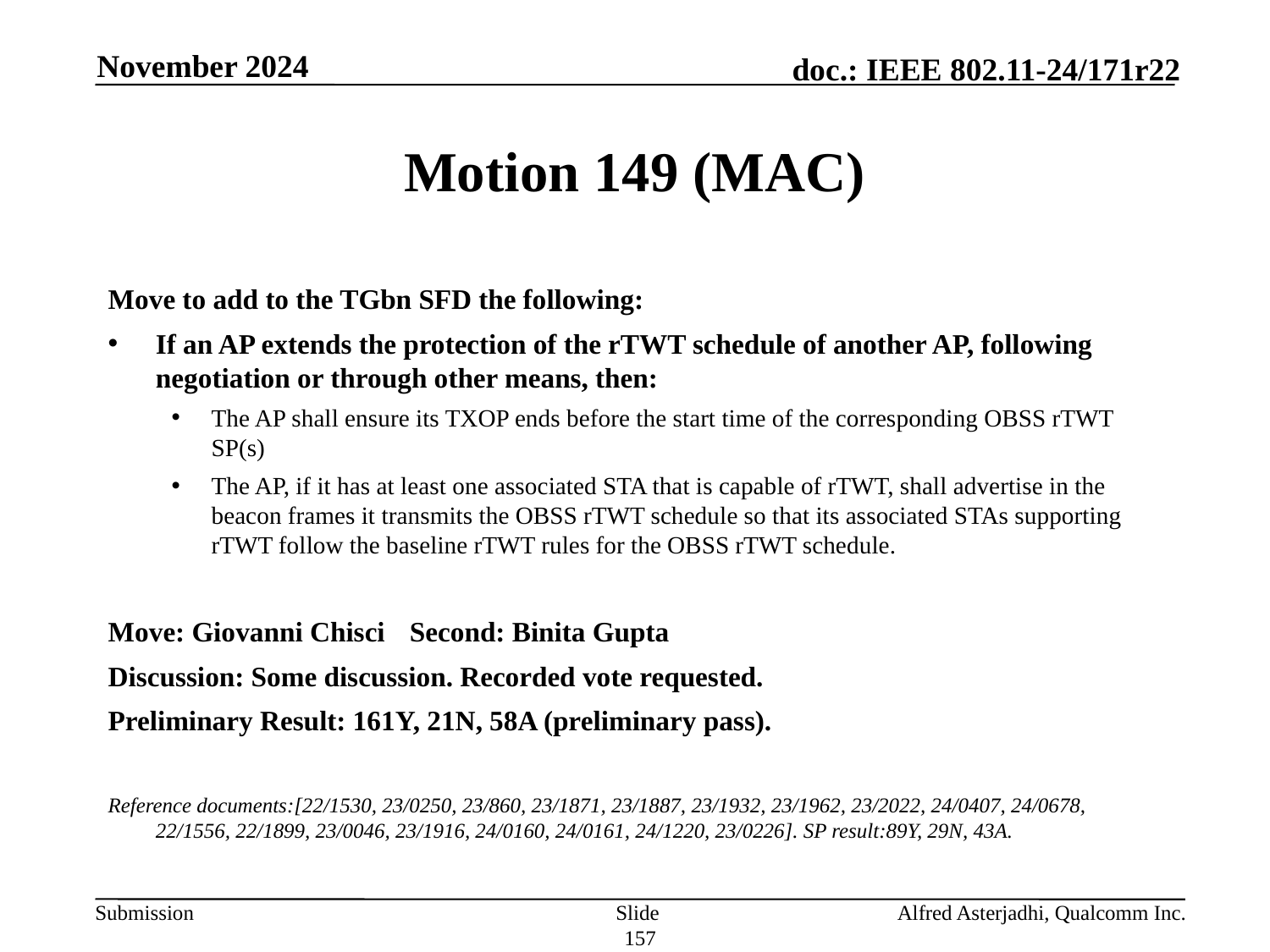

November 2024
# Motion 149 (MAC)
Move to add to the TGbn SFD the following:
If an AP extends the protection of the rTWT schedule of another AP, following negotiation or through other means, then:
The AP shall ensure its TXOP ends before the start time of the corresponding OBSS rTWT SP(s)
The AP, if it has at least one associated STA that is capable of rTWT, shall advertise in the beacon frames it transmits the OBSS rTWT schedule so that its associated STAs supporting rTWT follow the baseline rTWT rules for the OBSS rTWT schedule.

Move: Giovanni Chisci	Second: Binita Gupta
Discussion: Some discussion. Recorded vote requested.
Preliminary Result: 161Y, 21N, 58A (preliminary pass).

Reference documents:[22/1530, 23/0250, 23/860, 23/1871, 23/1887, 23/1932, 23/1962, 23/2022, 24/0407, 24/0678, 22/1556, 22/1899, 23/0046, 23/1916, 24/0160, 24/0161, 24/1220, 23/0226]. SP result:89Y, 29N, 43A.

Slide 157
Alfred Asterjadhi, Qualcomm Inc.